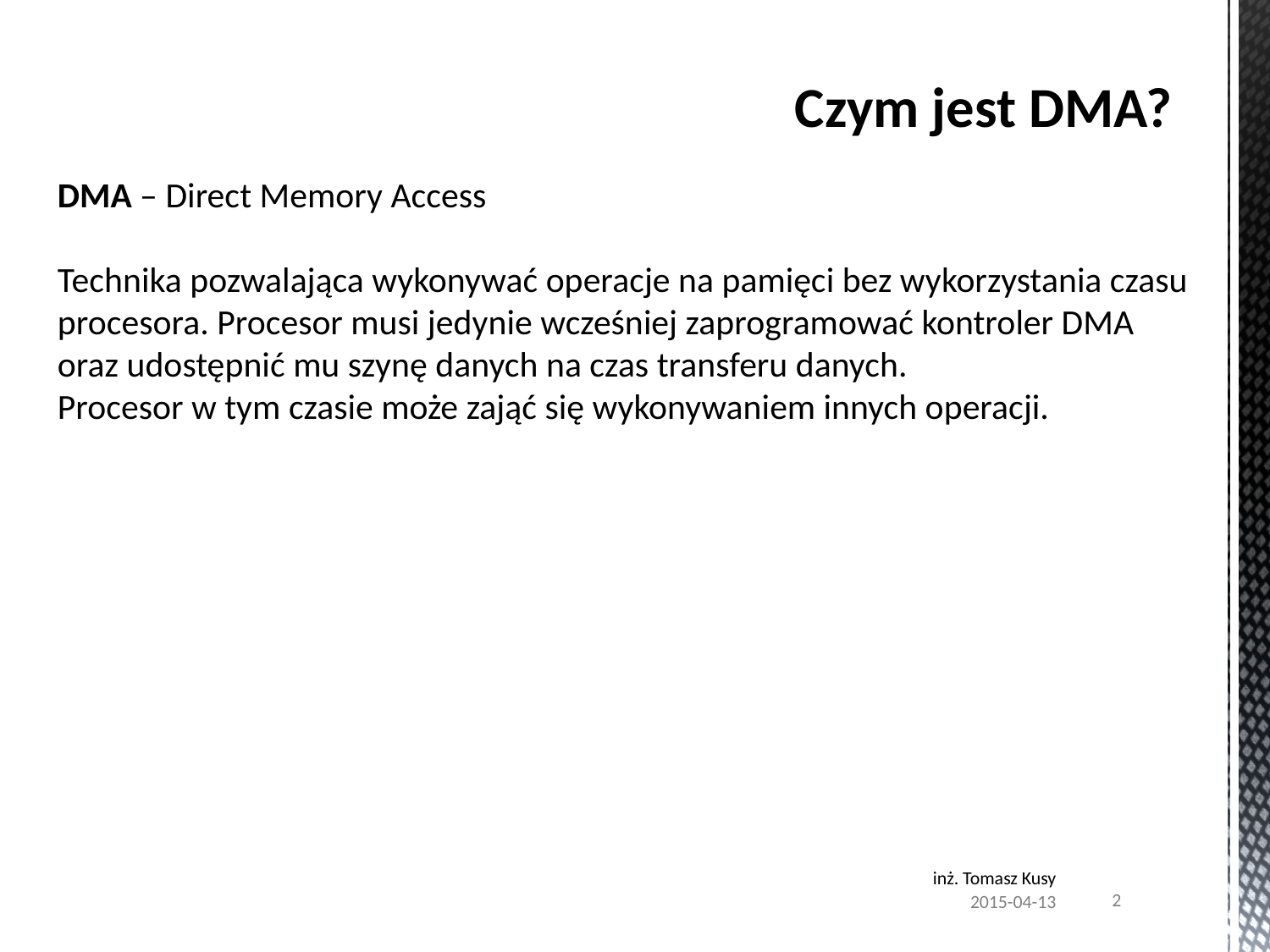

# Czym jest DMA?
DMA – Direct Memory Access

Technika pozwalająca wykonywać operacje na pamięci bez wykorzystania czasu procesora. Procesor musi jedynie wcześniej zaprogramować kontroler DMA oraz udostępnić mu szynę danych na czas transferu danych.
Procesor w tym czasie może zająć się wykonywaniem innych operacji.
inż. Tomasz Kusy
2
2015-04-13